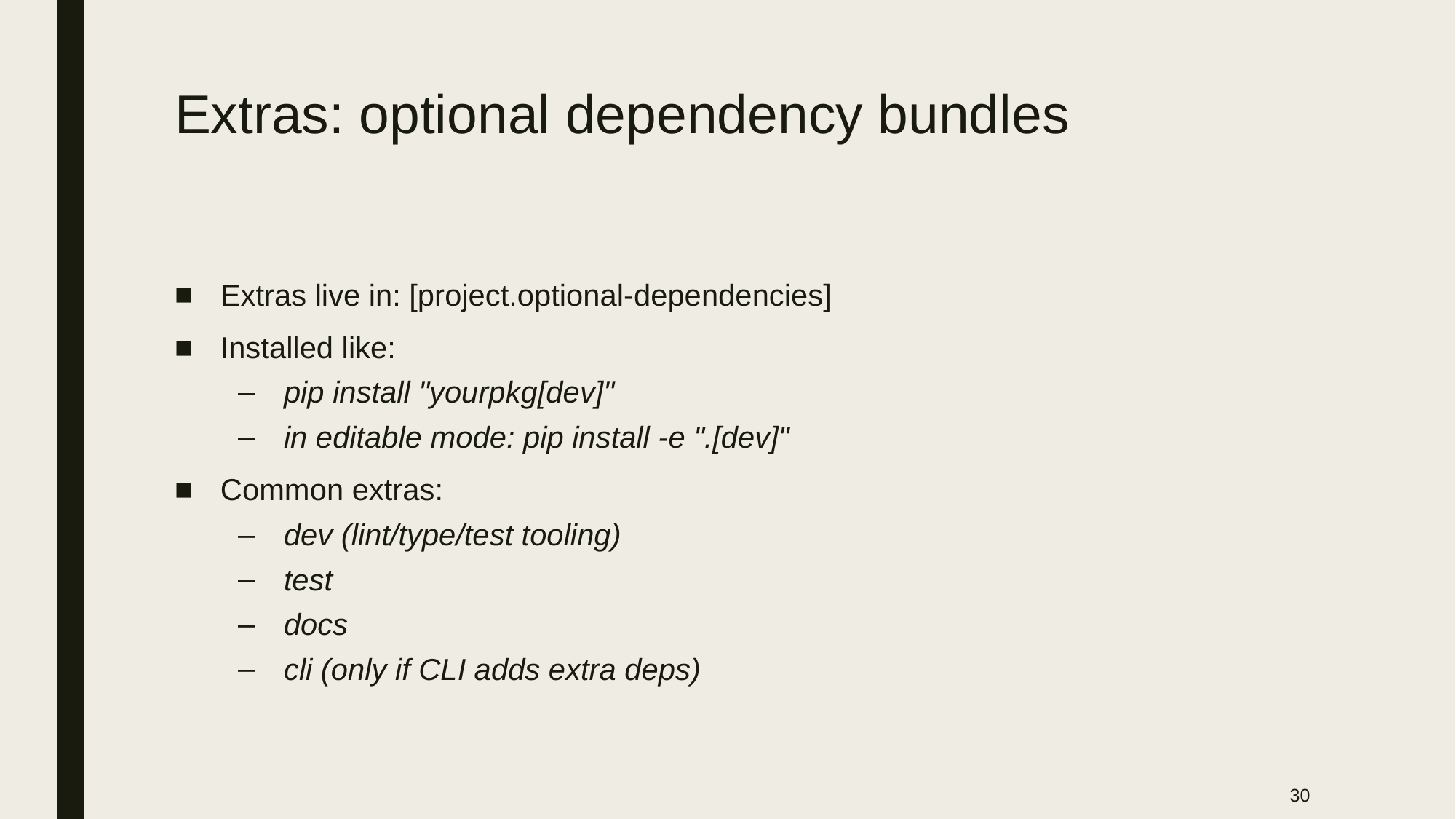

# Extras: optional dependency bundles
Extras live in: [project.optional-dependencies]
Installed like:
pip install "yourpkg[dev]"
in editable mode: pip install -e ".[dev]"
Common extras:
dev (lint/type/test tooling)
test
docs
cli (only if CLI adds extra deps)
30